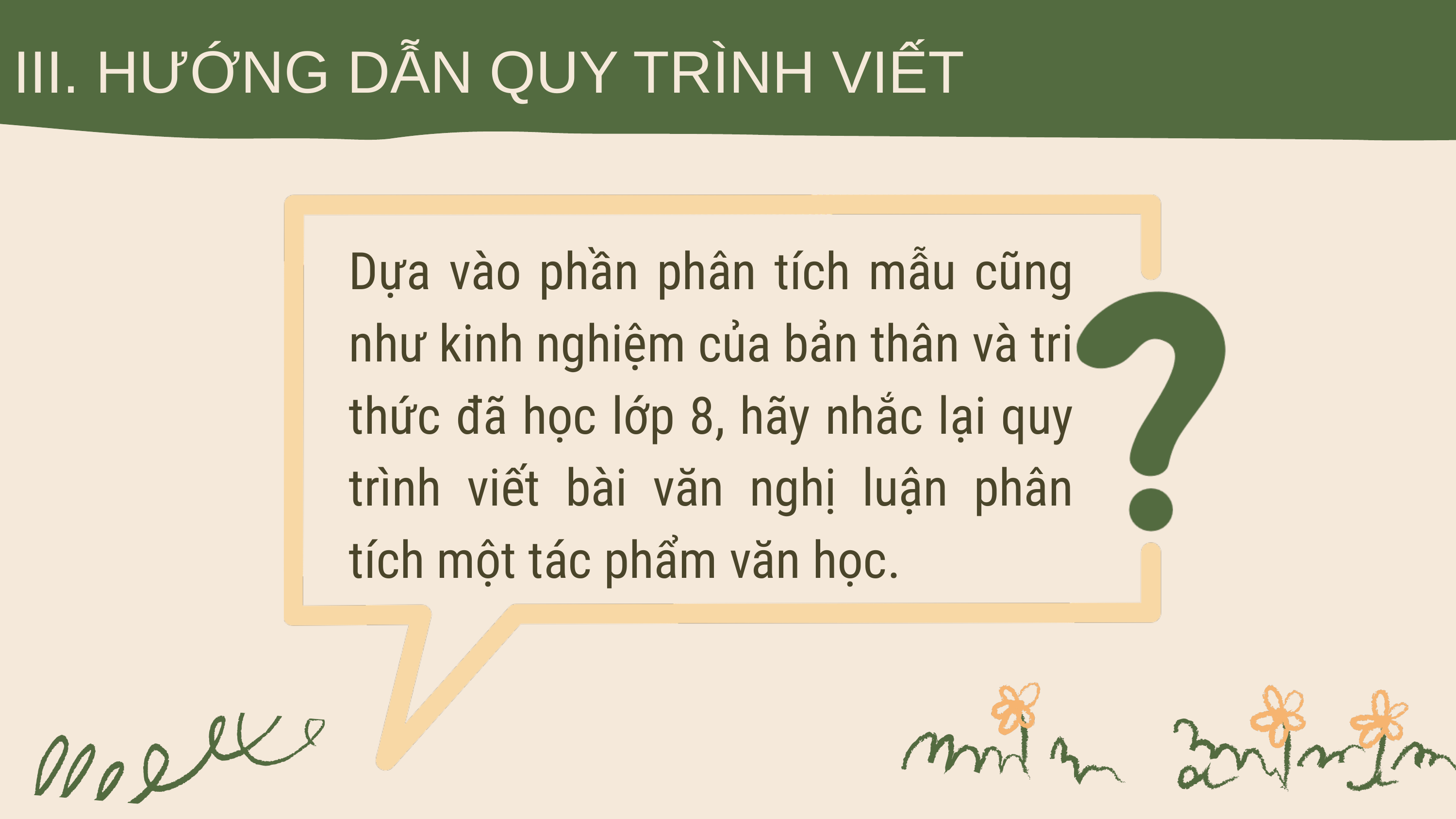

III. HƯỚNG DẪN QUY TRÌNH VIẾT

Dựa vào phần phân tích mẫu cũng như kinh nghiệm của bản thân và tri thức đã học lớp 8, hãy nhắc lại quy trình viết bài văn nghị luận phân tích một tác phẩm văn học.